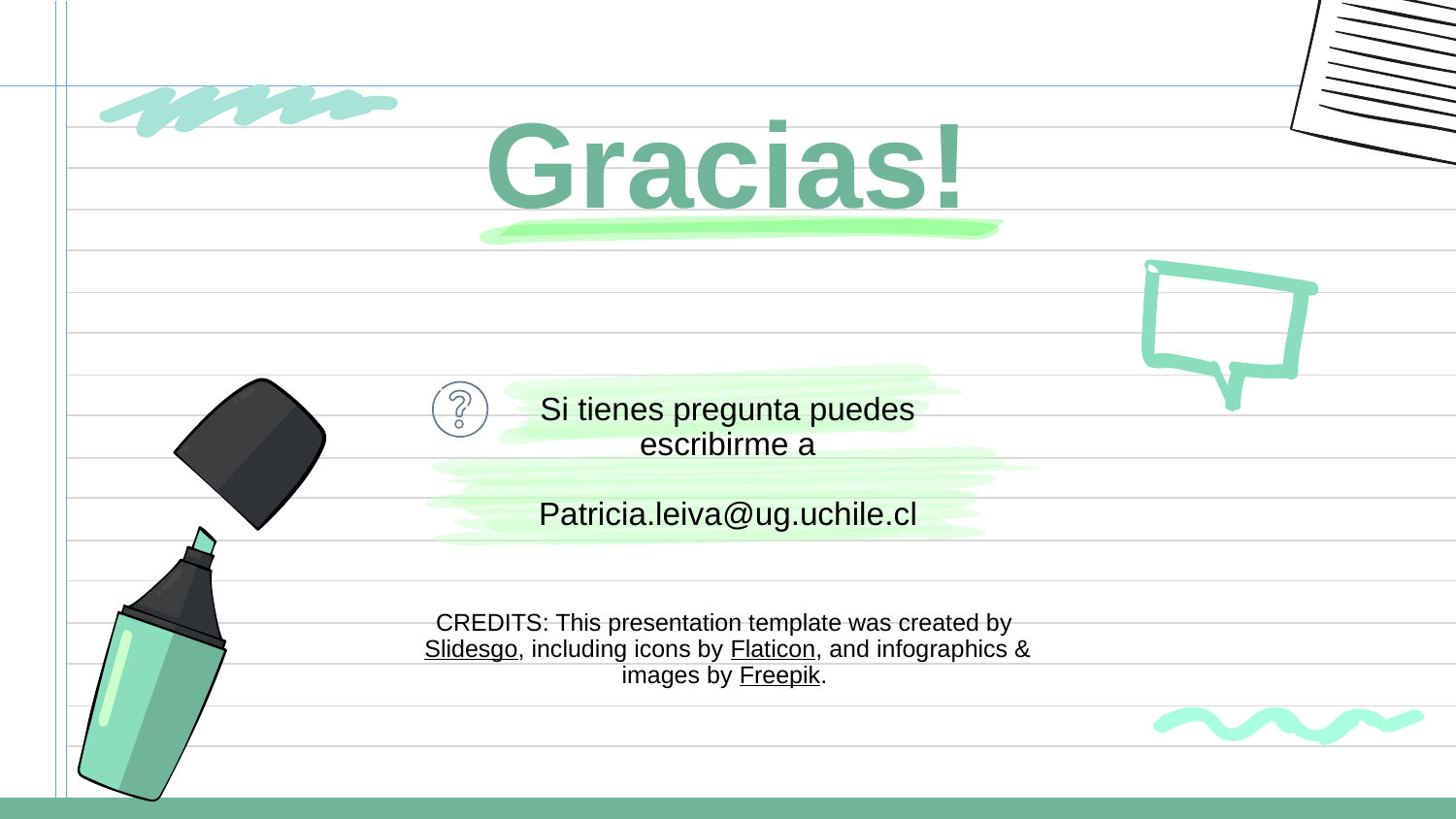

# Gracias!

Si tienes pregunta puedes escribirme a

Patricia.leiva@ug.uchile.cl